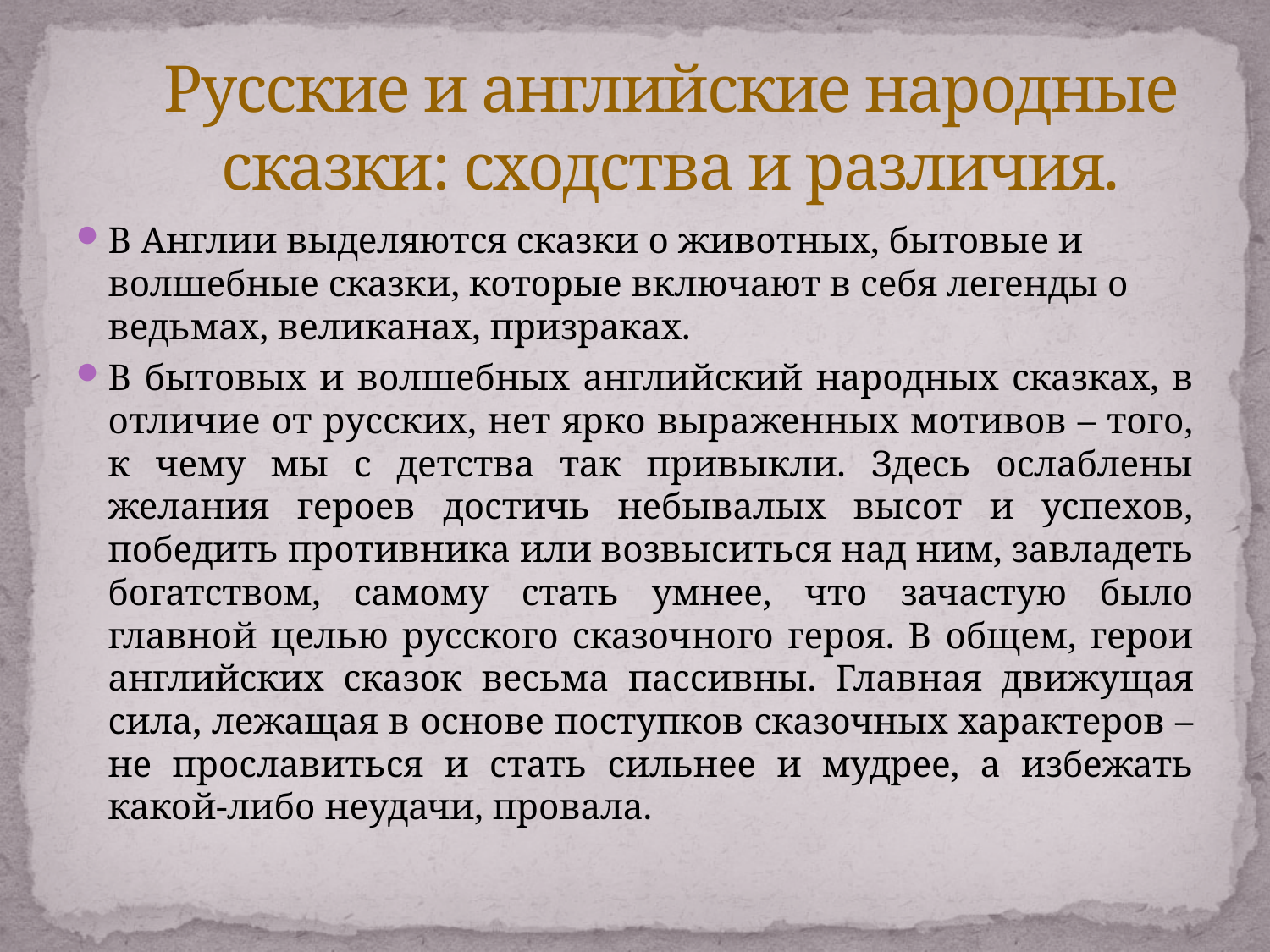

# Русские и английские народные сказки: сходства и различия.
В Англии выделяются сказки о животных, бытовые и волшебные сказки, которые включают в себя легенды о ведьмах, великанах, призраках.
В бытовых и волшебных английский народных сказках, в отличие от русских, нет ярко выраженных мотивов – того, к чему мы с детства так привыкли. Здесь ослаблены желания героев достичь небывалых высот и успехов, победить противника или возвыситься над ним, завладеть богатством, самому стать умнее, что зачастую было главной целью русского сказочного героя. В общем, герои английских сказок весьма пассивны. Главная движущая сила, лежащая в основе поступков сказочных характеров – не прославиться и стать сильнее и мудрее, а избежать какой-либо неудачи, провала.